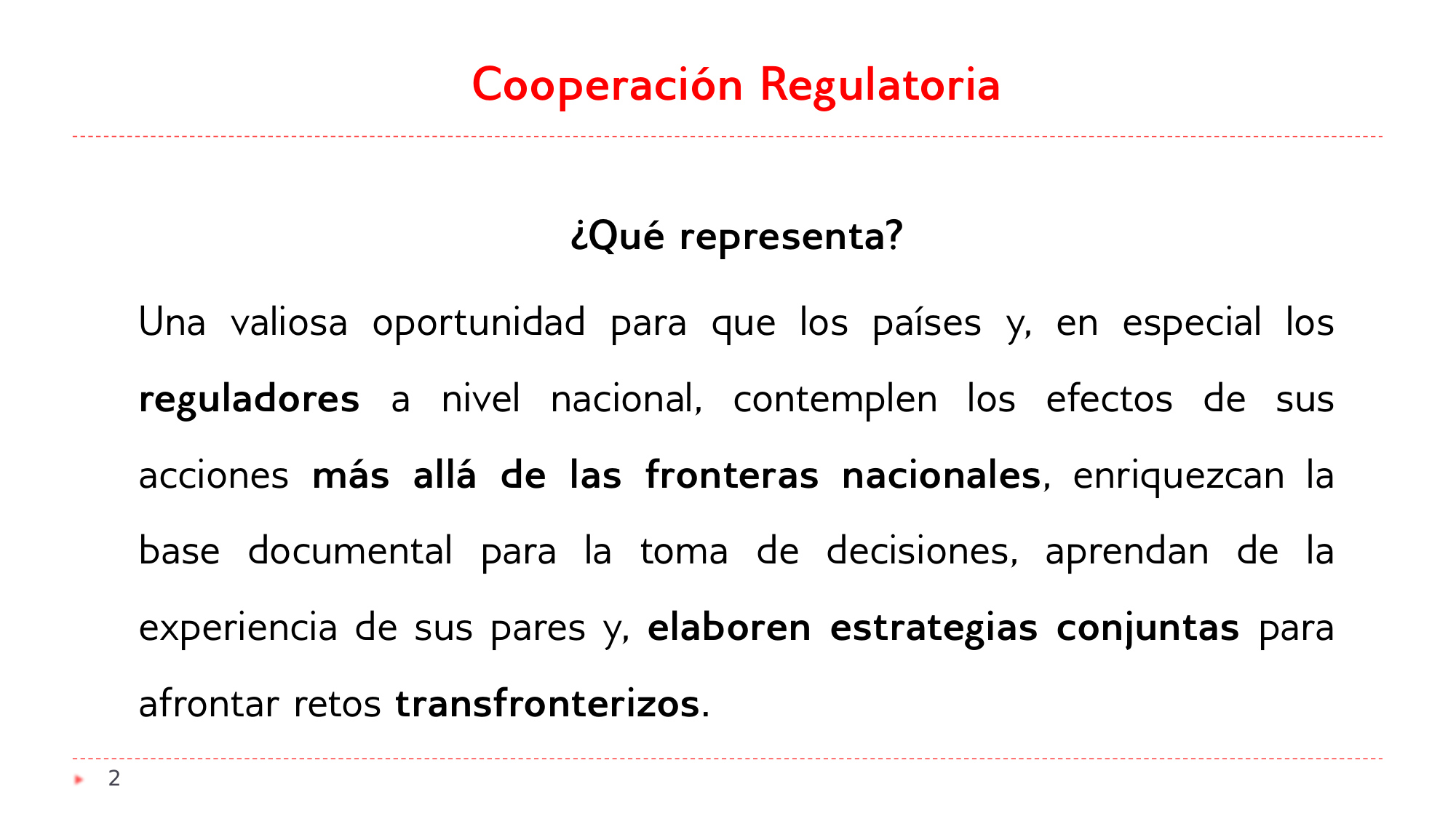

Cooperación Regulatoria
¿Qué representa?
Una valiosa oportunidad para que los países y, en especial los reguladores a nivel nacional, contemplen los efectos de sus acciones más allá de las fronteras nacionales, enriquezcan la base documental para la toma de decisiones, aprendan de la experiencia de sus pares y, elaboren estrategias conjuntas para afrontar retos transfronterizos.

2